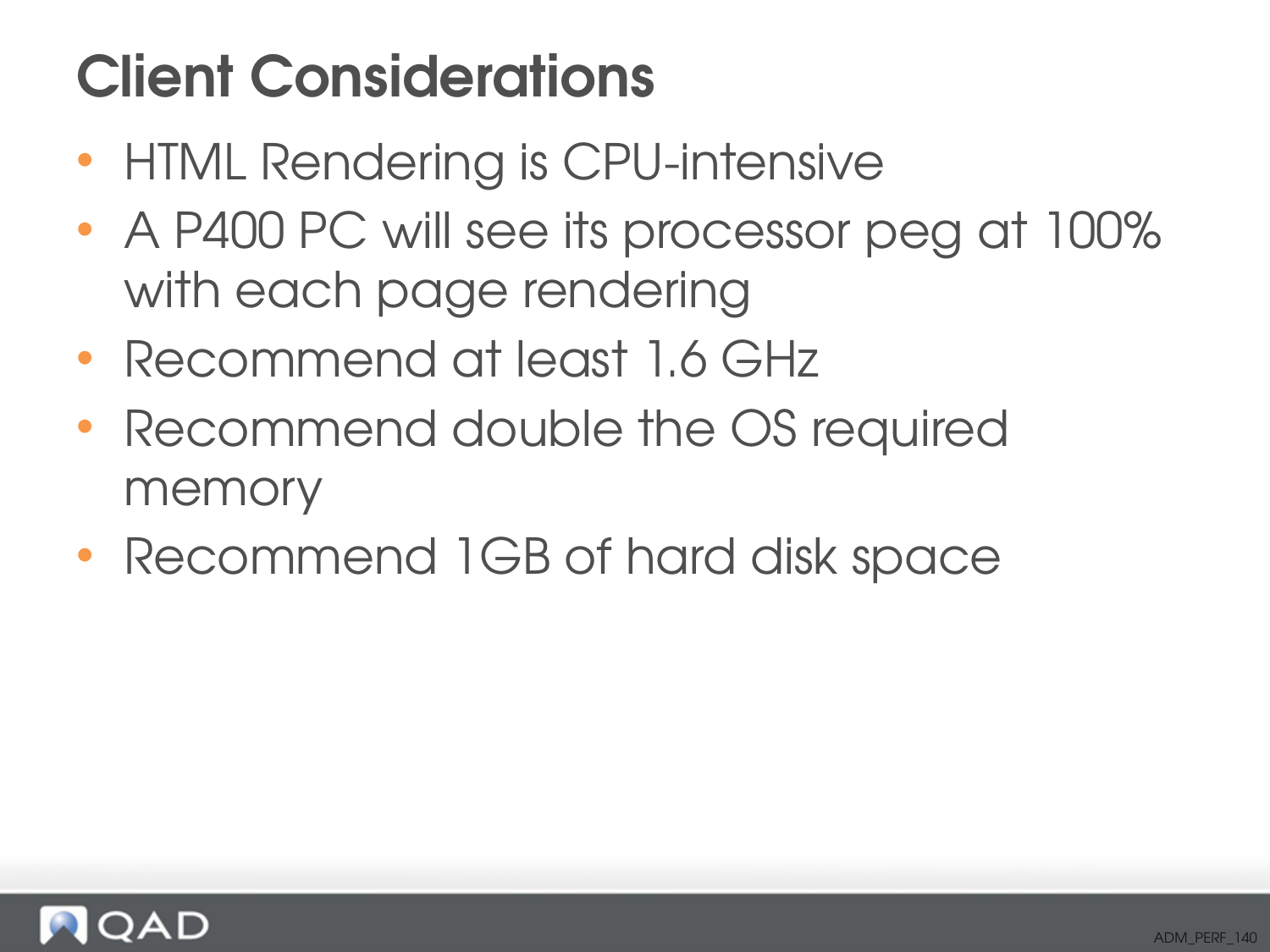

# Client Considerations
HTML Rendering is CPU-intensive
A P400 PC will see its processor peg at 100% with each page rendering
Recommend at least 1.6 GHz
Recommend double the OS required memory
Recommend 1GB of hard disk space
ADM_PERF_140